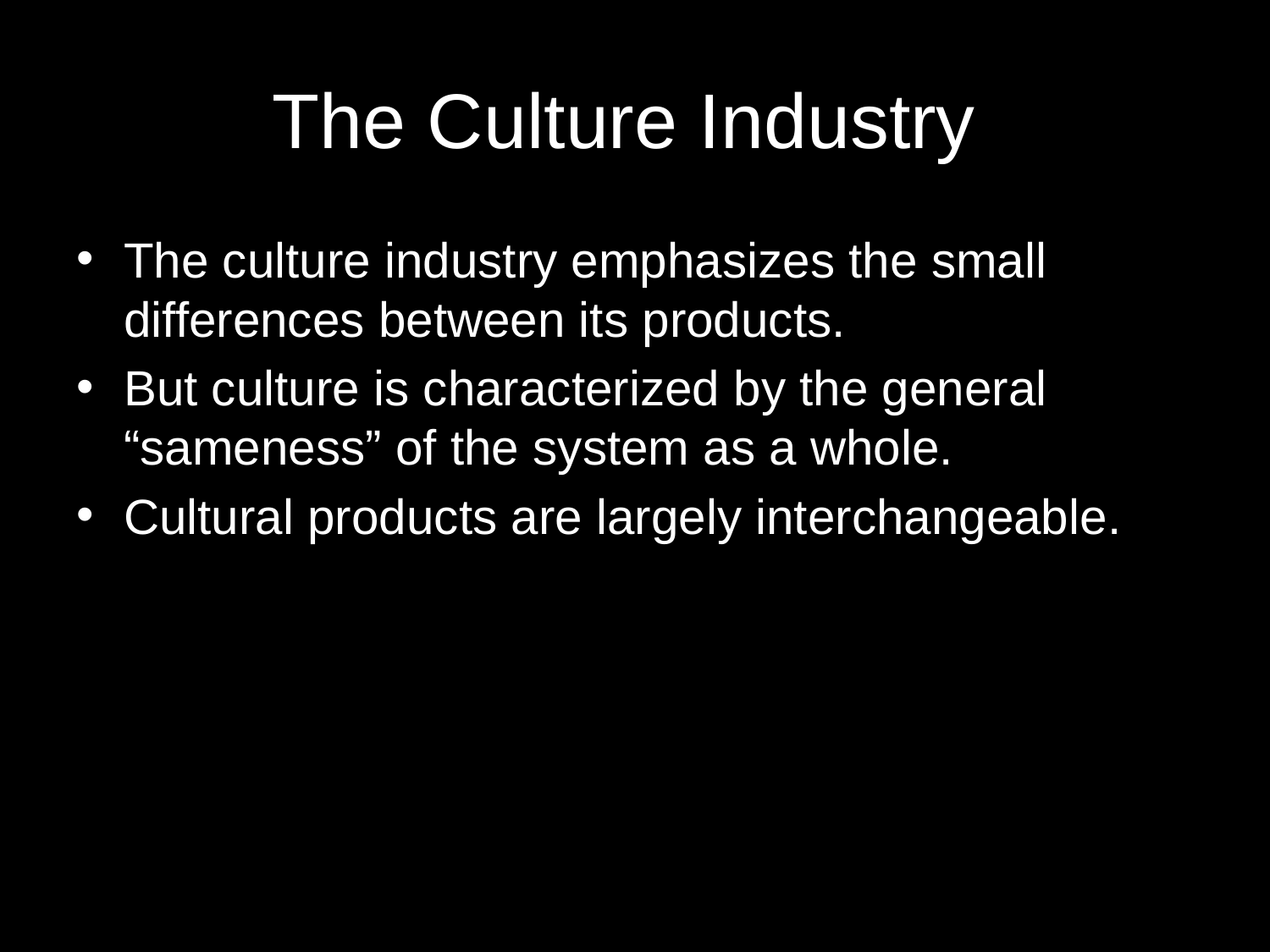

# The Culture Industry
The culture industry emphasizes the small differences between its products.
But culture is characterized by the general “sameness” of the system as a whole.
Cultural products are largely interchangeable.